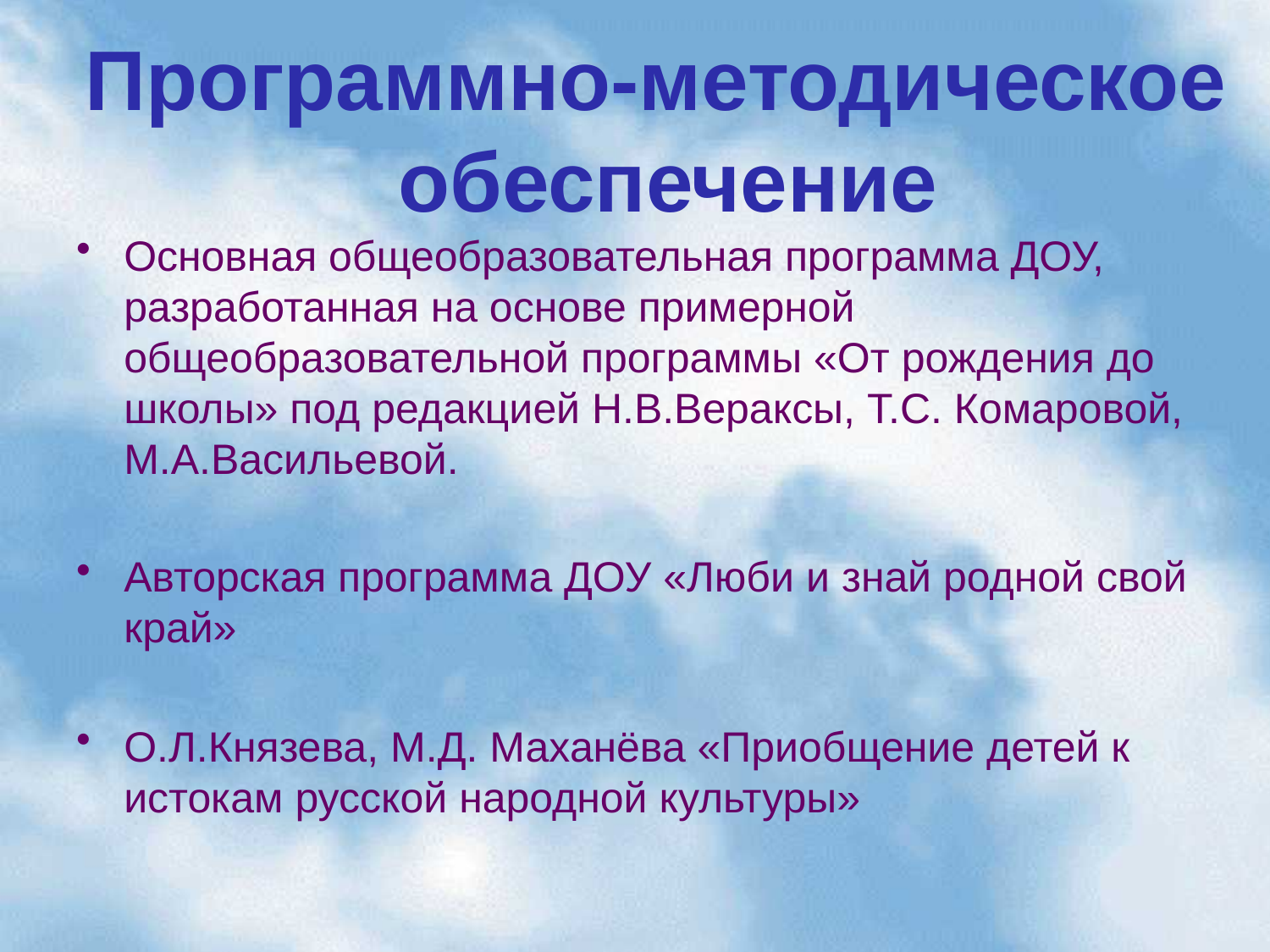

Программно-методическое
обеспечение
Основная общеобразовательная программа ДОУ, разработанная на основе примерной общеобразовательной программы «От рождения до школы» под редакцией Н.В.Вераксы, Т.С. Комаровой, М.А.Васильевой.

Авторская программа ДОУ «Люби и знай родной свой край»

О.Л.Князева, М.Д. Маханёва «Приобщение детей к истокам русской народной культуры»